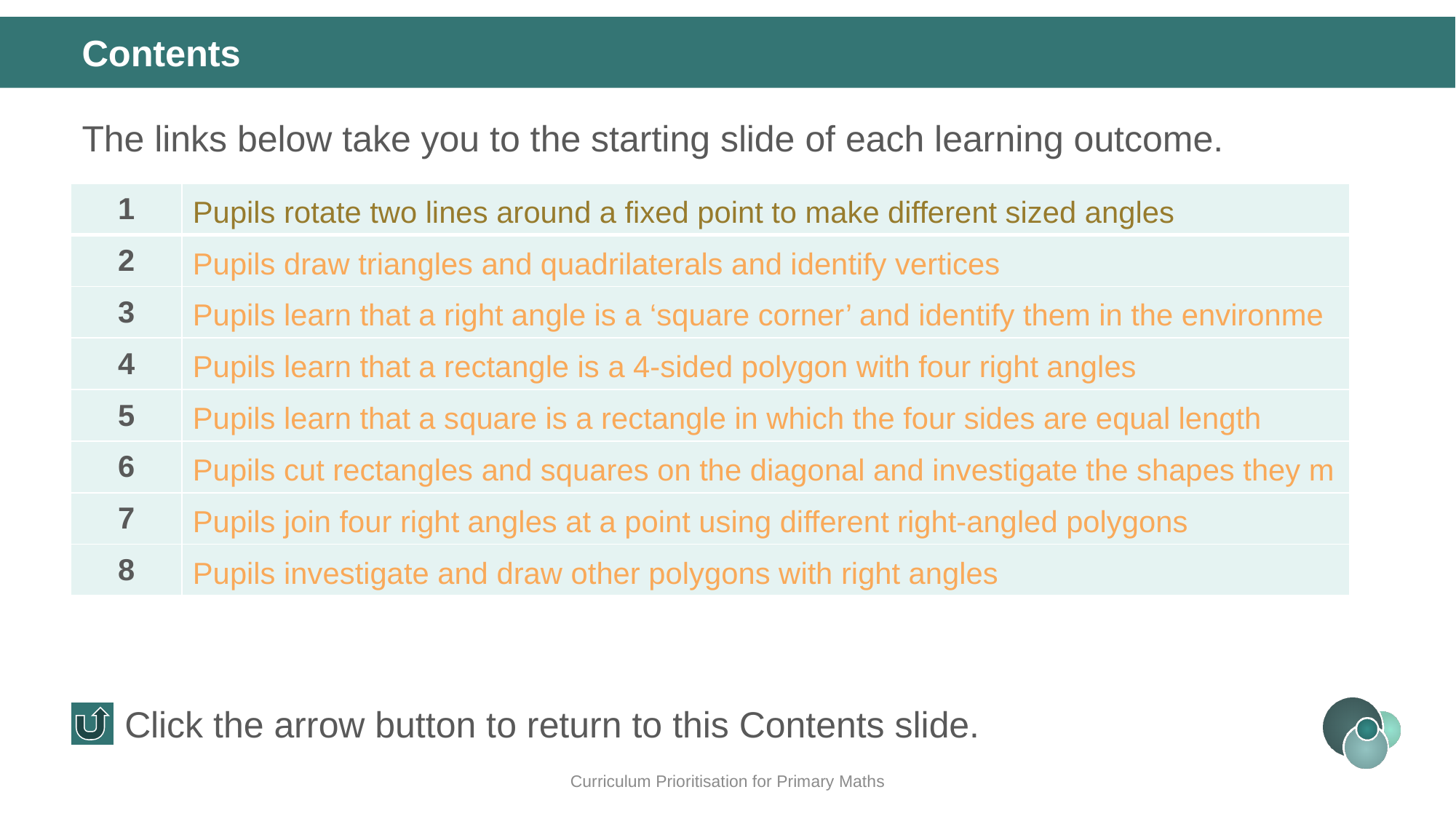

Contents
The links below take you to the starting slide of each learning outcome.
| 1 | Pupils rotate two lines around a fixed point to make different sized angles |
| --- | --- |
| 2 | Pupils draw triangles and quadrilaterals and identify vertices |
| 3 | Pupils learn that a right angle is a ‘square corner’ and identify them in the environment |
| 4 | Pupils learn that a rectangle is a 4-sided polygon with four right angles |
| 5 | Pupils learn that a square is a rectangle in which the four sides are equal length |
| 6 | Pupils cut rectangles and squares on the diagonal and investigate the shapes they make |
| 7 | Pupils join four right angles at a point using different right-angled polygons |
| 8 | Pupils investigate and draw other polygons with right angles |
Click the arrow button to return to this Contents slide.

Curriculum Prioritisation for Primary Maths